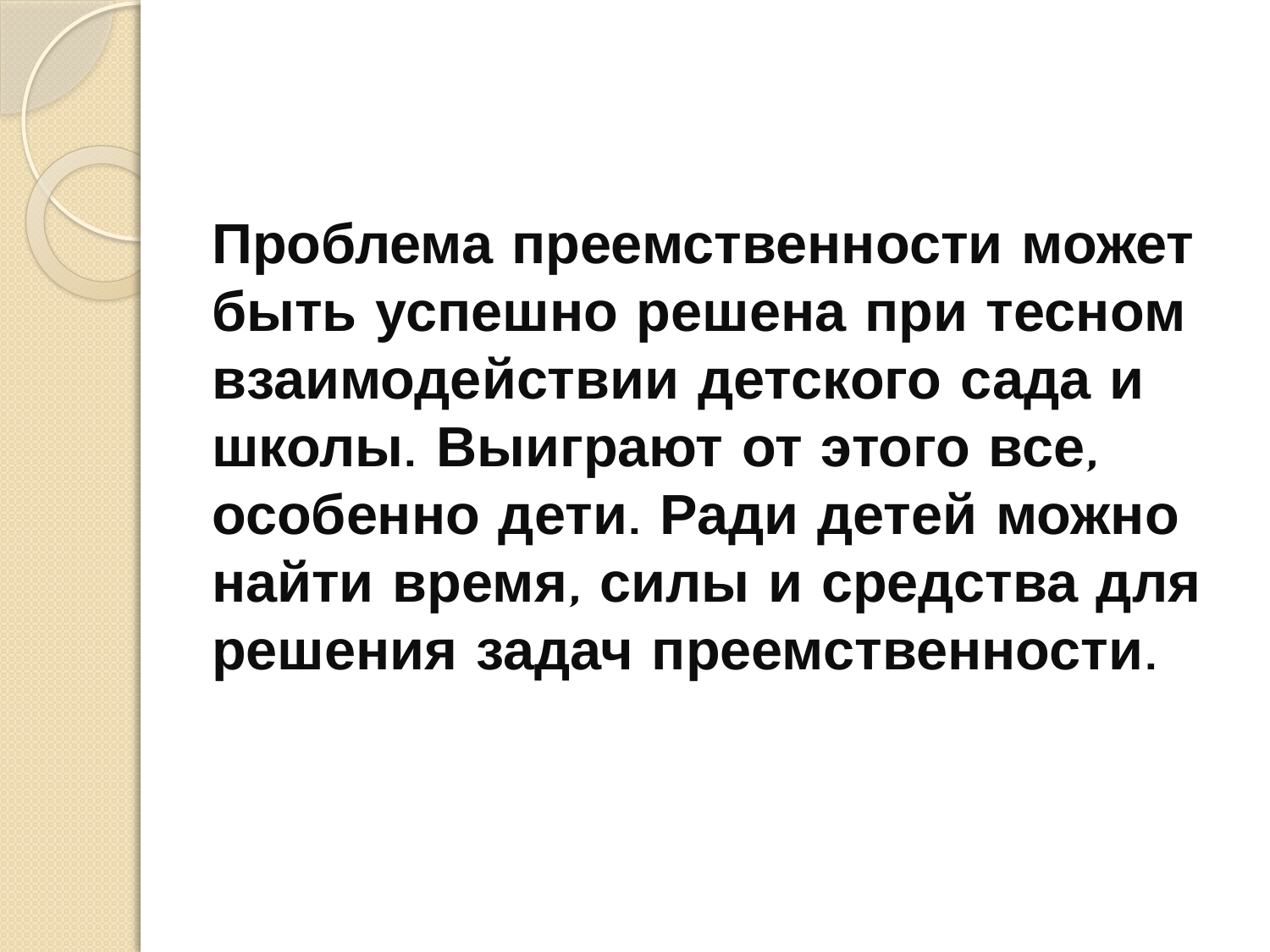

Проблема преемственности может быть успешно решена при тесном взаимодействии детского сада и школы. Выиграют от этого все, особенно дети. Ради детей можно найти время, силы и средства для решения задач преемственности.